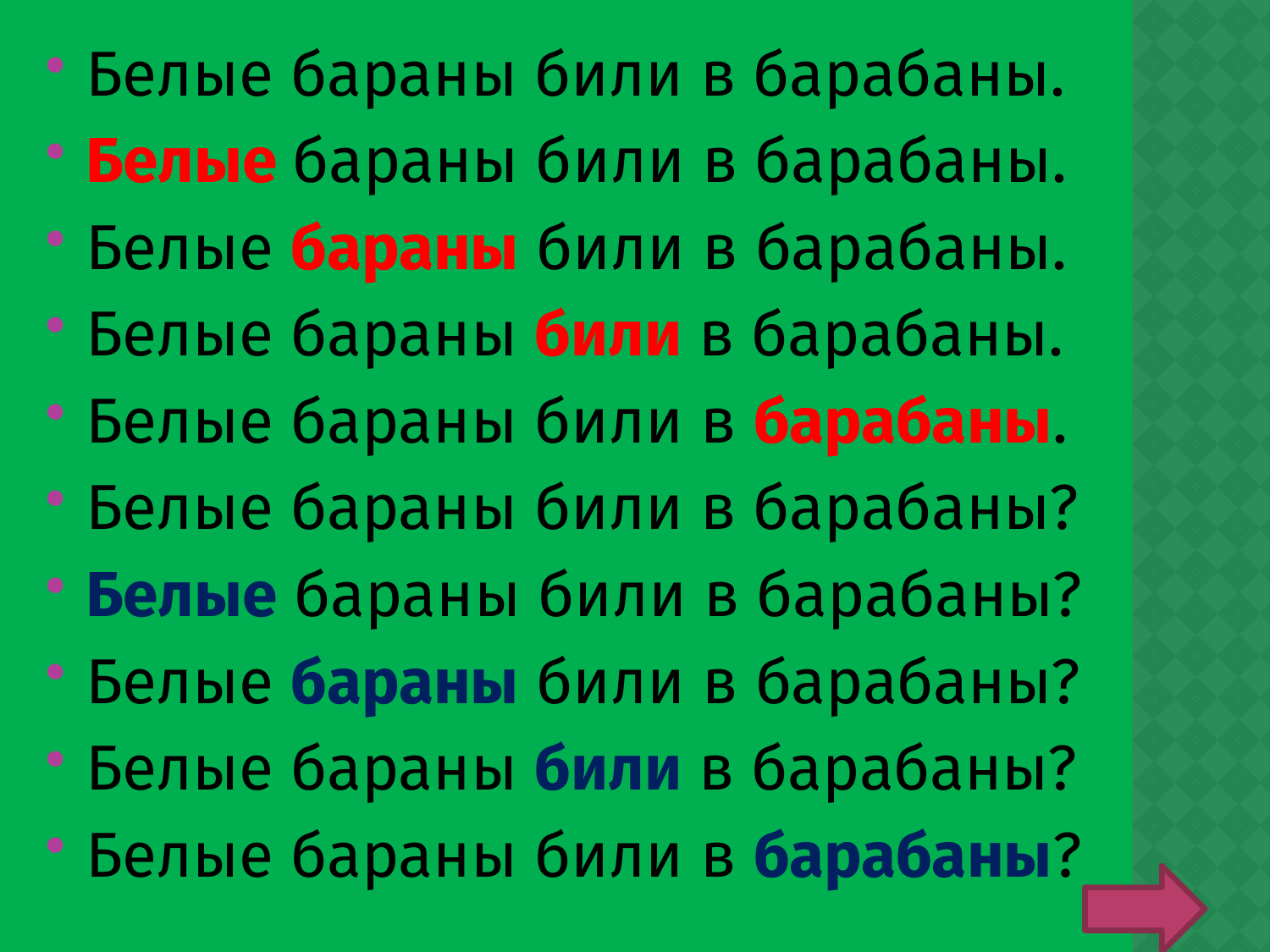

Белые бараны били в барабаны.
Белые бараны били в барабаны.
Белые бараны били в барабаны.
Белые бараны били в барабаны.
Белые бараны били в барабаны.
Белые бараны били в барабаны?
Белые бараны били в барабаны?
Белые бараны били в барабаны?
Белые бараны били в барабаны?
Белые бараны били в барабаны?